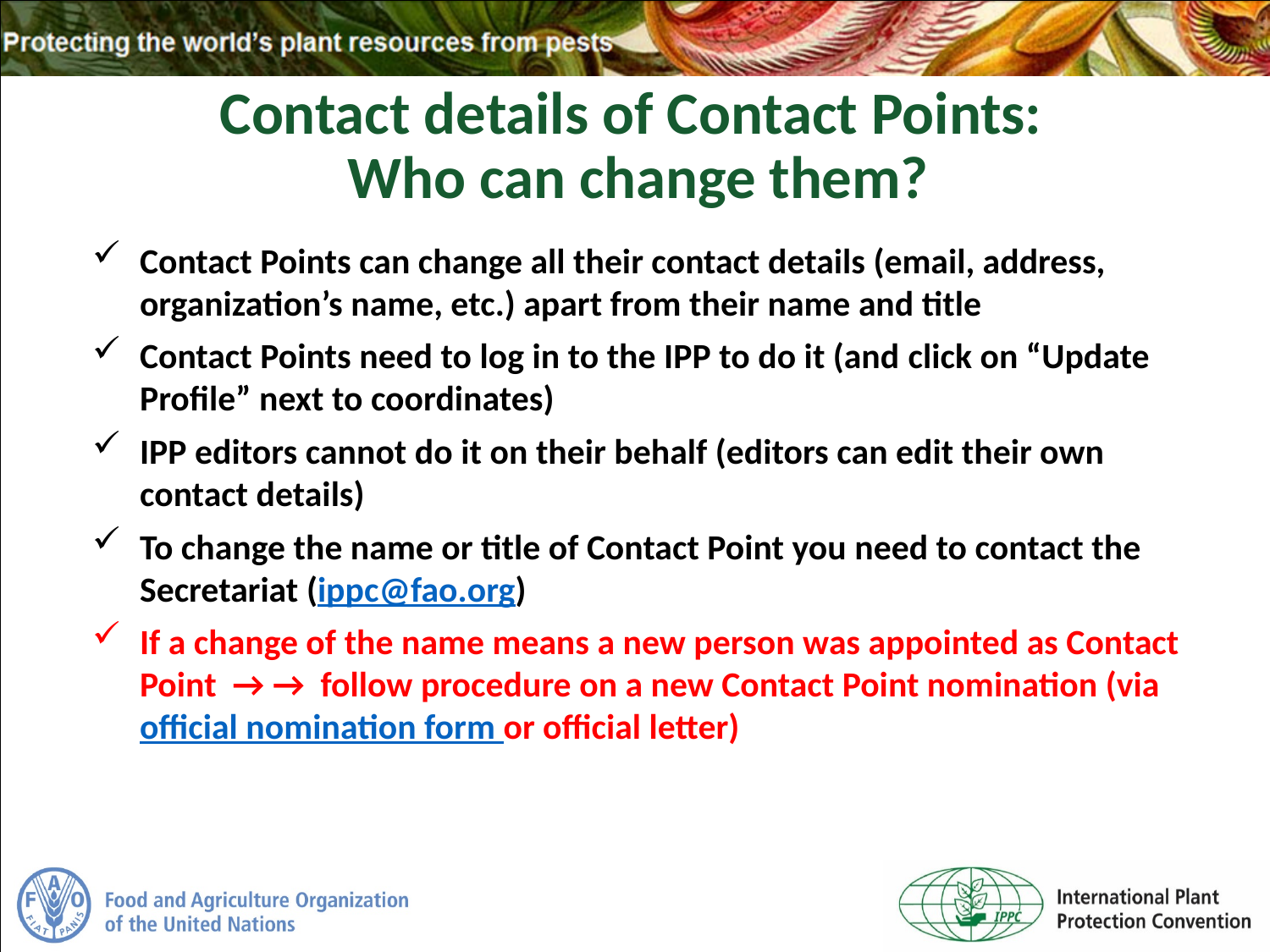

Contact details of Contact Points:
Who can change them?
Contact Points can change all their contact details (email, address, organization’s name, etc.) apart from their name and title
Contact Points need to log in to the IPP to do it (and click on “Update Profile” next to coordinates)
IPP editors cannot do it on their behalf (editors can edit their own contact details)
To change the name or title of Contact Point you need to contact the Secretariat (ippc@fao.org)
If a change of the name means a new person was appointed as Contact Point  → →  follow procedure on a new Contact Point nomination (via official nomination form or official letter)